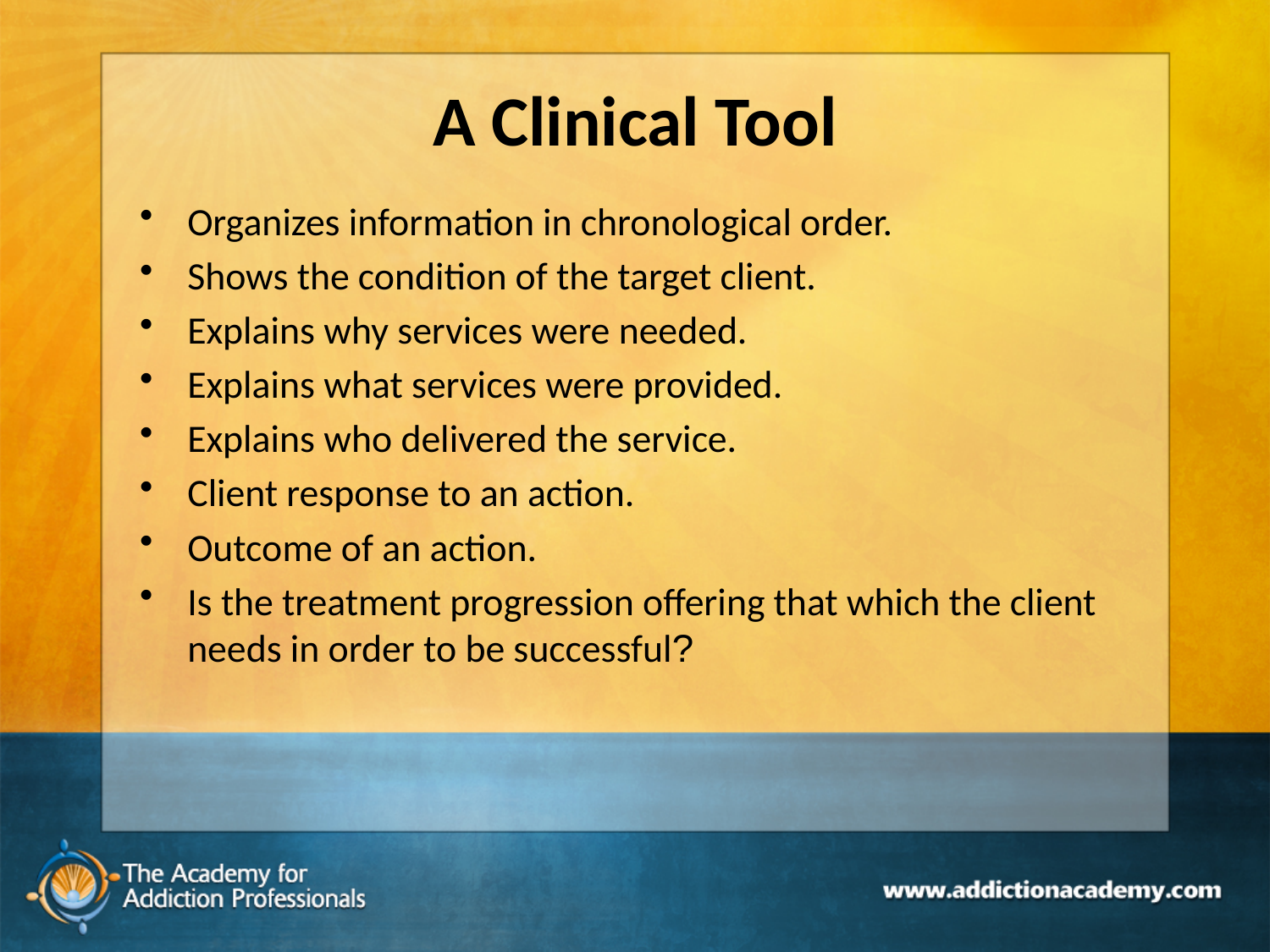

# A Clinical Tool
Organizes information in chronological order.
Shows the condition of the target client.
Explains why services were needed.
Explains what services were provided.
Explains who delivered the service.
Client response to an action.
Outcome of an action.
Is the treatment progression offering that which the client needs in order to be successful?